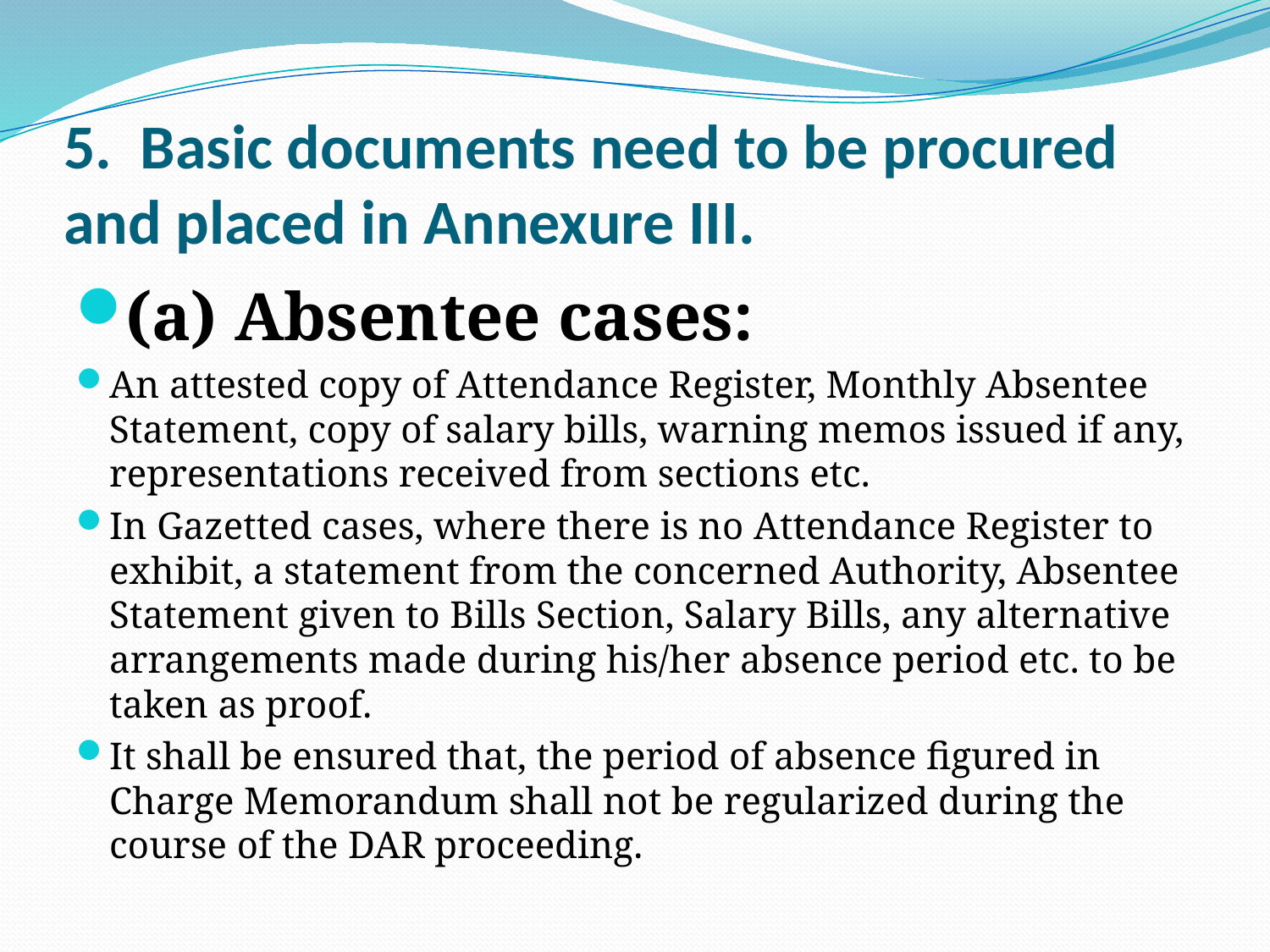

# 5.  Basic documents need to be procured and placed in Annexure III.
(a) Absentee cases:
An attested copy of Attendance Register, Monthly Absentee Statement, copy of salary bills, warning memos issued if any, representations received from sections etc.
In Gazetted cases, where there is no Attendance Register to exhibit, a statement from the concerned Authority, Absentee Statement given to Bills Section, Salary Bills, any alternative arrangements made during his/her absence period etc. to be taken as proof.
It shall be ensured that, the period of absence figured in Charge Memorandum shall not be regularized during the course of the DAR proceeding.